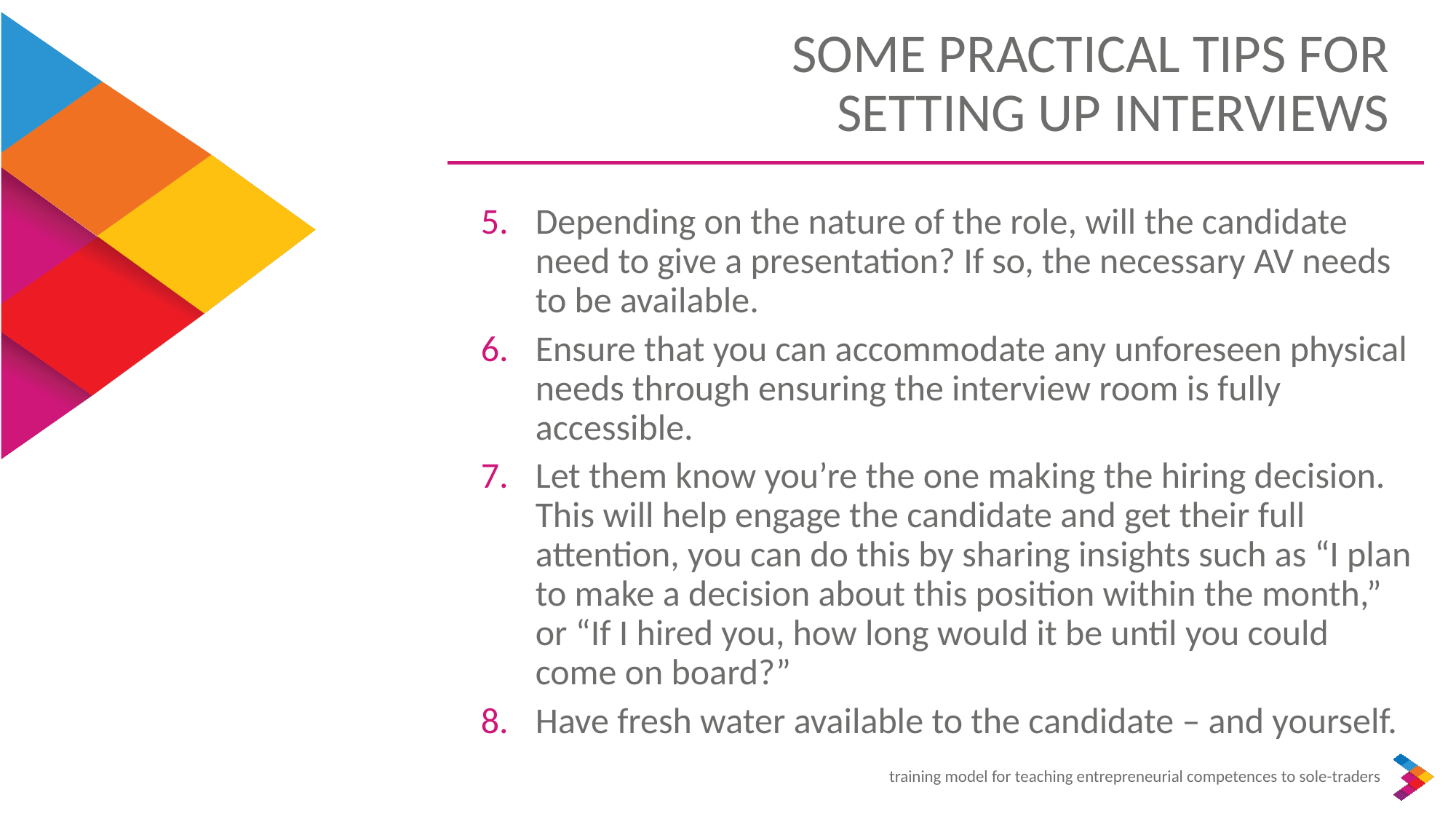

SOME PRACTICAL TIPS FOR SETTING UP INTERVIEWS
Depending on the nature of the role, will the candidate need to give a presentation? If so, the necessary AV needs to be available.
Ensure that you can accommodate any unforeseen physical needs through ensuring the interview room is fully accessible.
Let them know you’re the one making the hiring decision. This will help engage the candidate and get their full attention, you can do this by sharing insights such as “I plan to make a decision about this position within the month,” or “If I hired you, how long would it be until you could come on board?”
Have fresh water available to the candidate – and yourself.